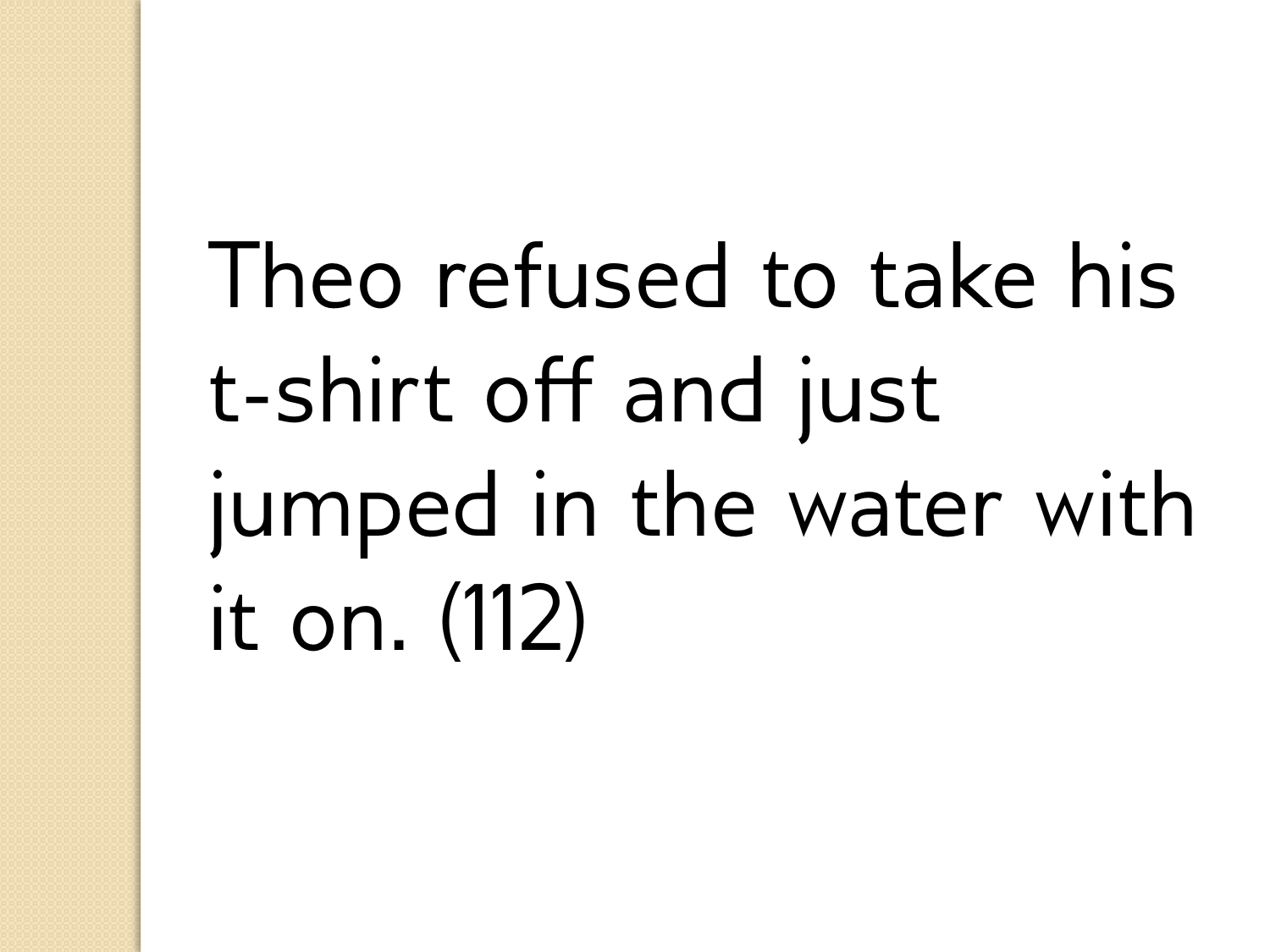

Theo refused to take his t-shirt off and just jumped in the water with it on. (112)